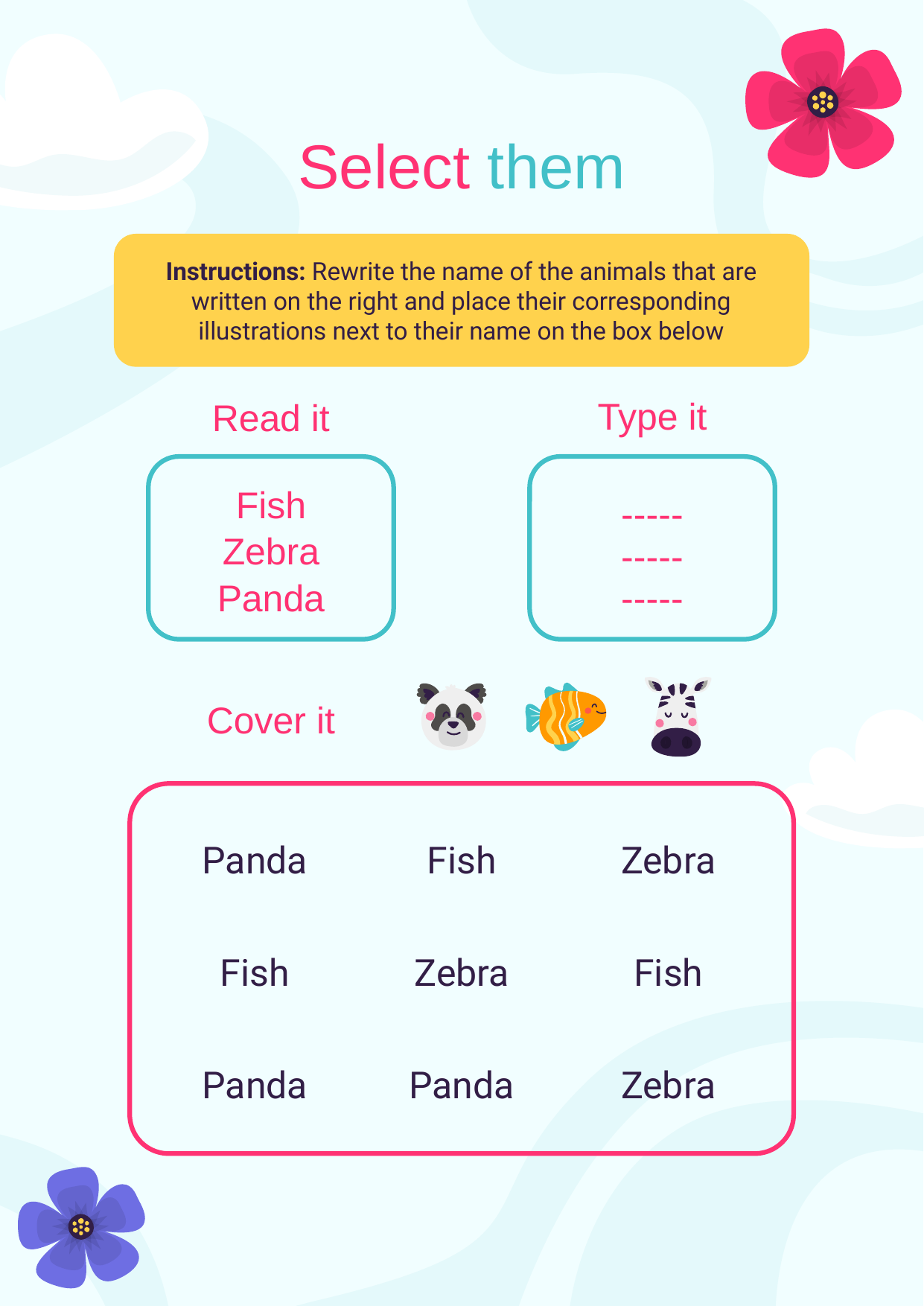

# Select them
Instructions: Rewrite the name of the animals that are written on the right and place their corresponding illustrations next to their name on the box below
Type it
Read it

Fish
-----
Zebra
-----
Panda
-----

Cover it

Panda
Fish
Zebra
Fish
Zebra
Fish

Panda

Panda
Zebra